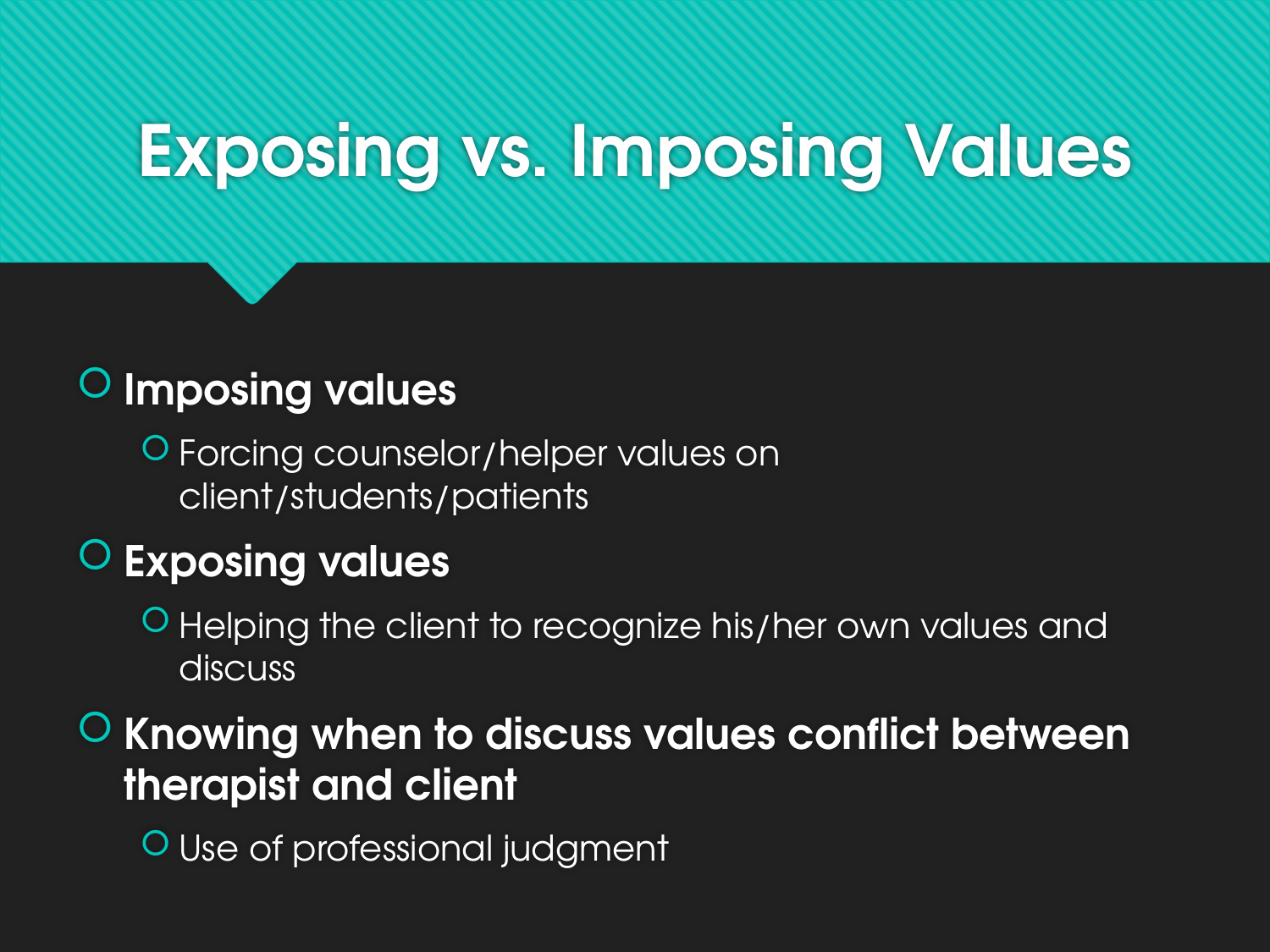

# Exposing vs. Imposing Values
Imposing values
Forcing counselor/helper values on client/students/patients
Exposing values
Helping the client to recognize his/her own values and discuss
Knowing when to discuss values conflict between therapist and client
Use of professional judgment